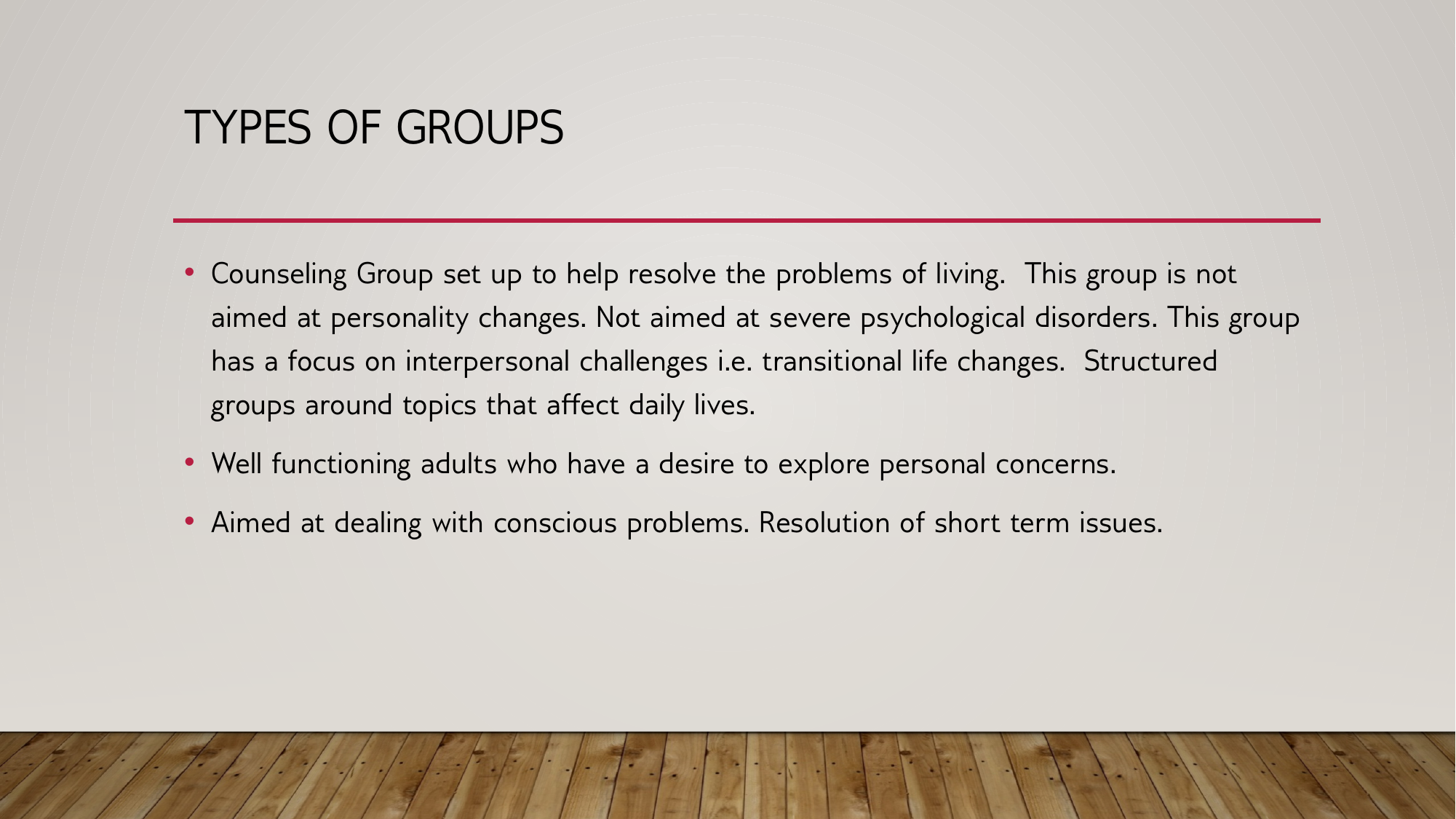

# Types of groups
Counseling Group set up to help resolve the problems of living.  This group is not aimed at personality changes. Not aimed at severe psychological disorders. This group has a focus on interpersonal challenges i.e. transitional life changes.  Structured groups around topics that affect daily lives.
Well functioning adults who have a desire to explore personal concerns.
Aimed at dealing with conscious problems. Resolution of short term issues.